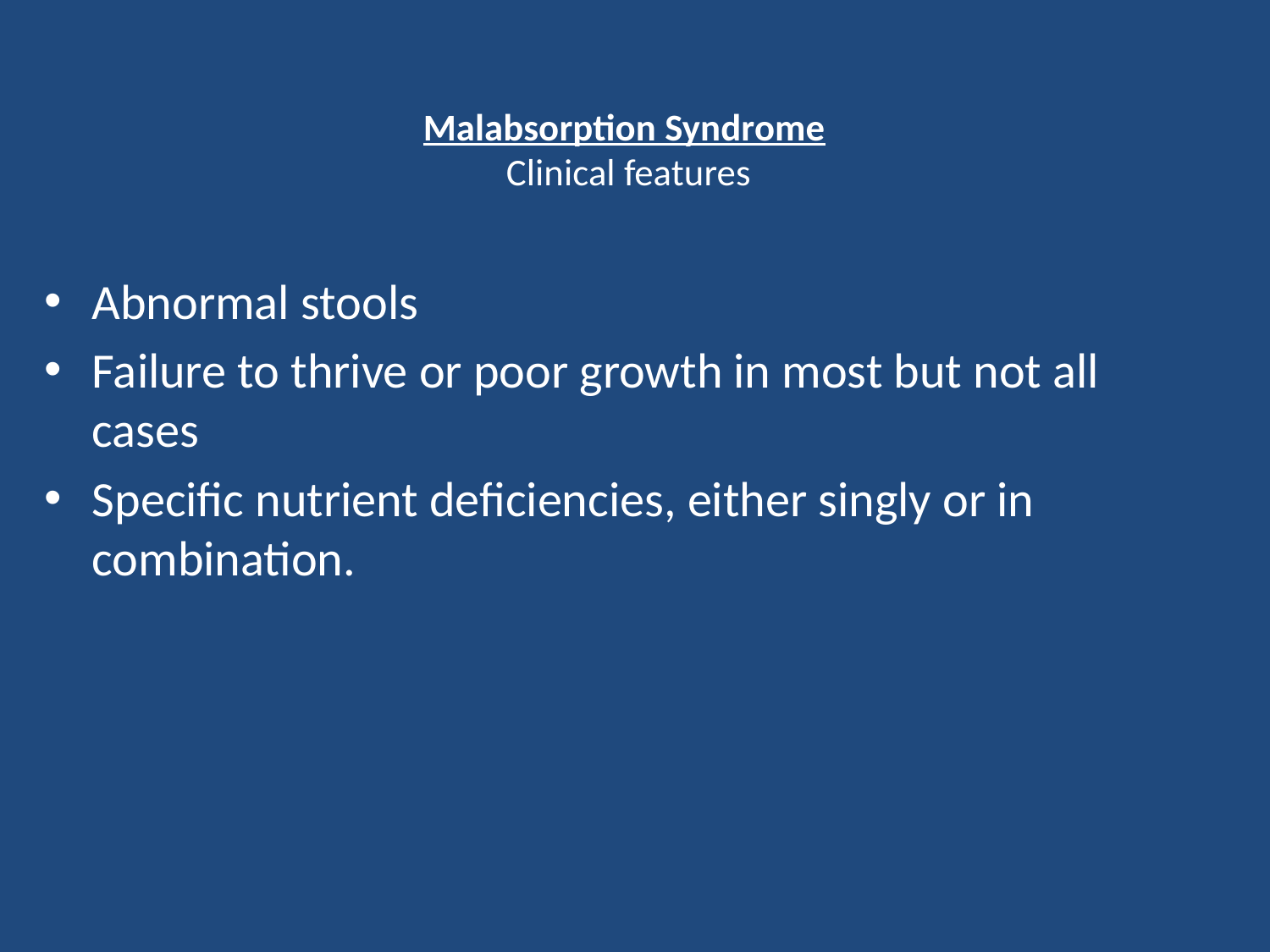

# Malabsorption Syndrome Clinical features
Abnormal stools
Failure to thrive or poor growth in most but not all cases
Specific nutrient deficiencies, either singly or in combination.